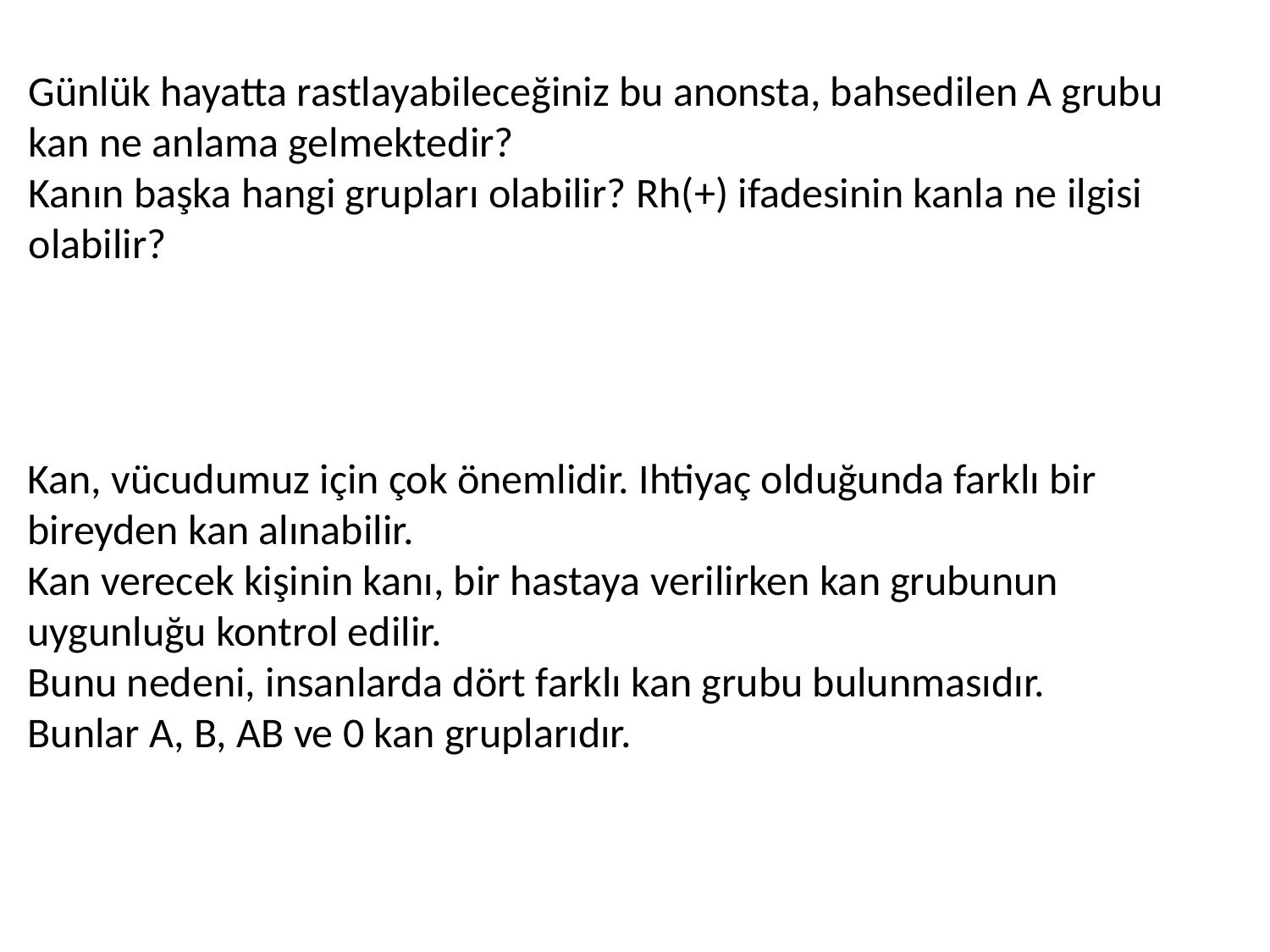

Günlük hayatta rastlayabileceğiniz bu anonsta, bahsedilen A grubu kan ne anlama gelmektedir?
Kanın başka hangi grupları olabilir? Rh(+) ifadesinin kanla ne ilgisi olabilir?
Kan, vücudumuz için çok önemlidir. Ihtiyaç olduğunda farklı bir bireyden kan alınabilir.
Kan verecek kişinin kanı, bir hastaya verilirken kan grubunun uygunluğu kontrol edilir.
Bunu nedeni, insanlarda dört farklı kan grubu bulunmasıdır.
Bunlar A, B, AB ve 0 kan gruplarıdır.